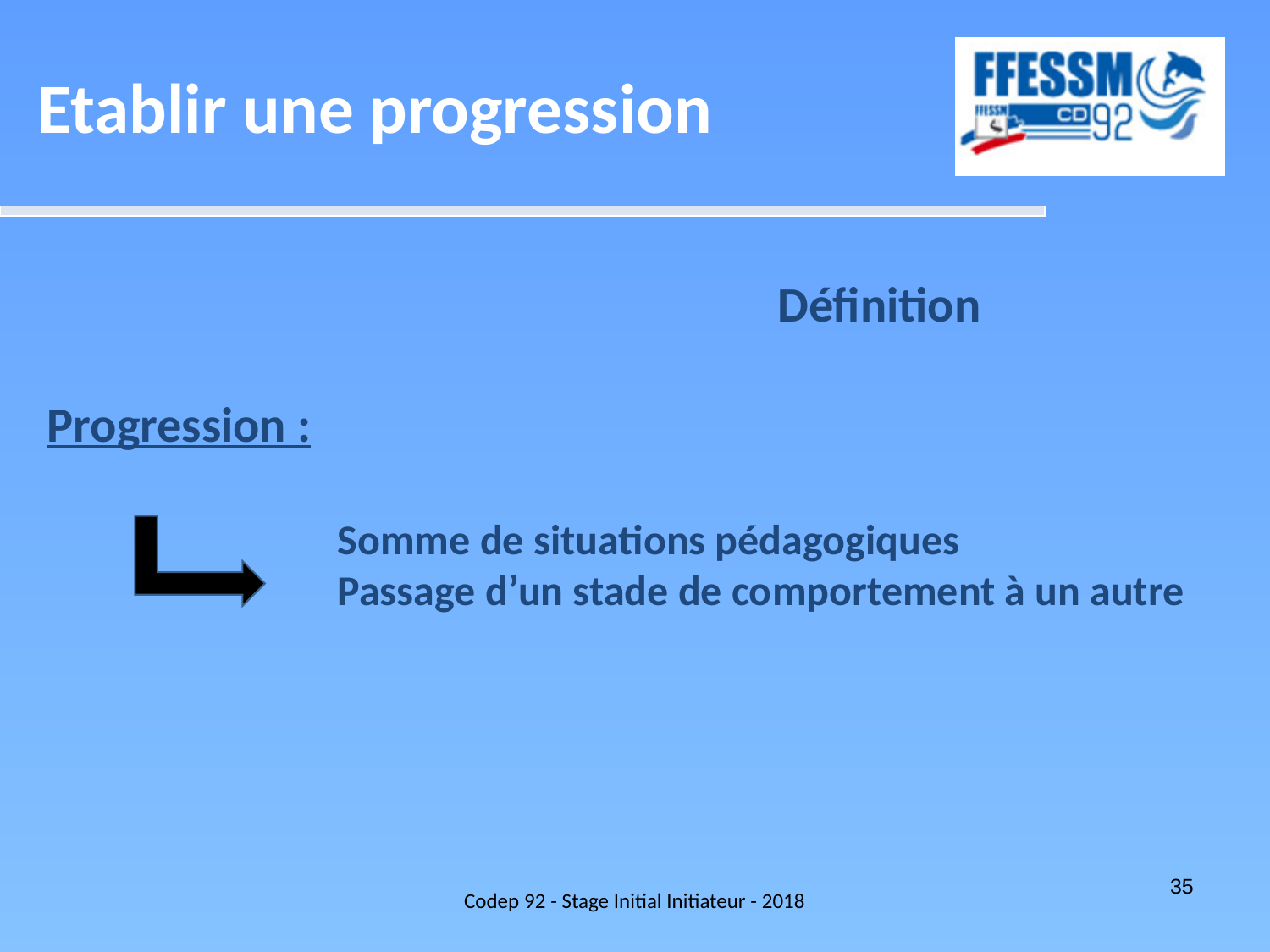

Etablir une progression
Définition
Progression :

Somme de situations pédagogiques
Passage d’un stade de comportement à un autre
Codep 92 - Stage Initial Initiateur - 2018
35